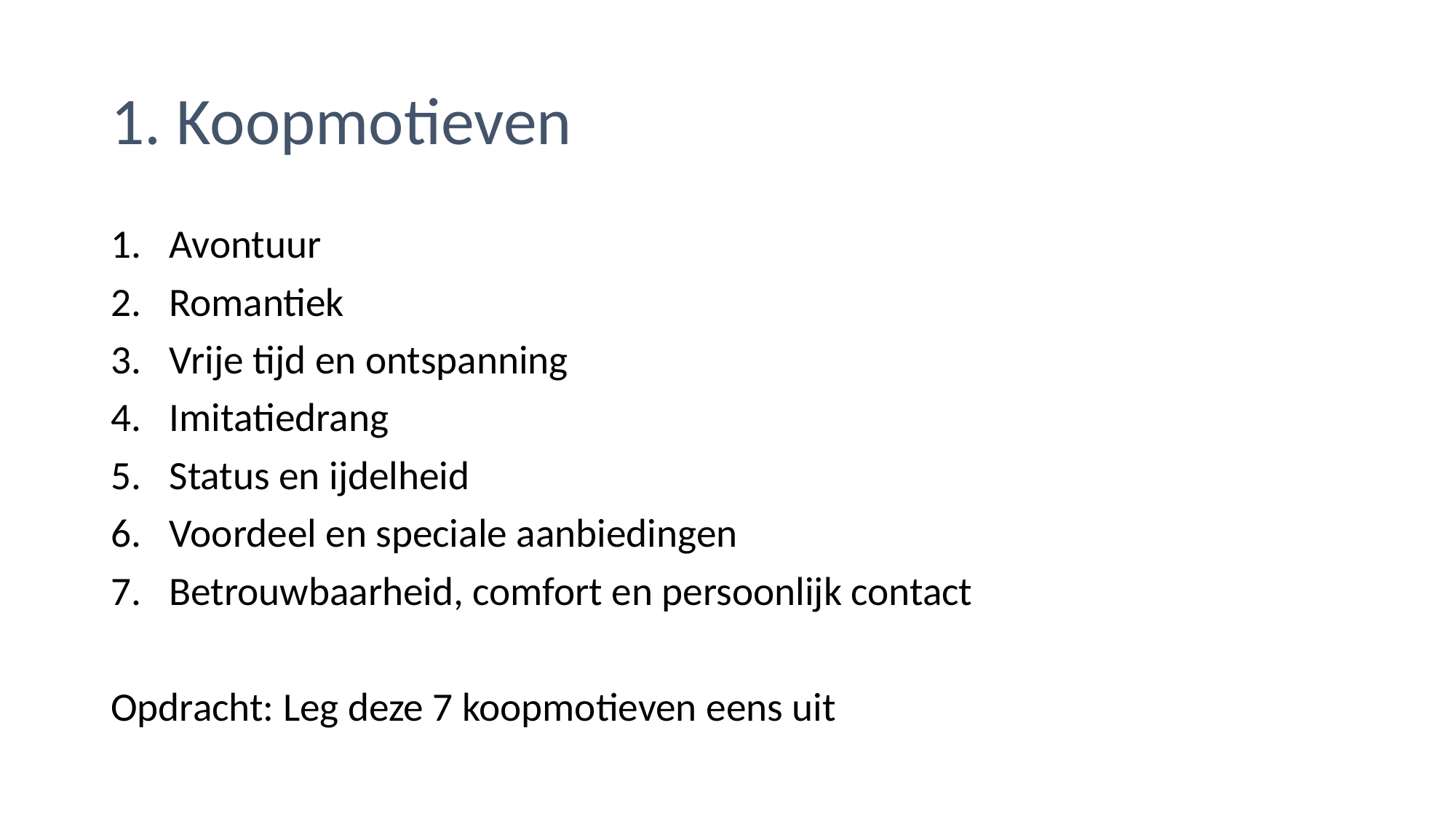

# 1. Koopmotieven
Avontuur
Romantiek
Vrije tijd en ontspanning
Imitatiedrang
Status en ijdelheid
Voordeel en speciale aanbiedingen
Betrouwbaarheid, comfort en persoonlijk contact

Opdracht: Leg deze 7 koopmotieven eens uit